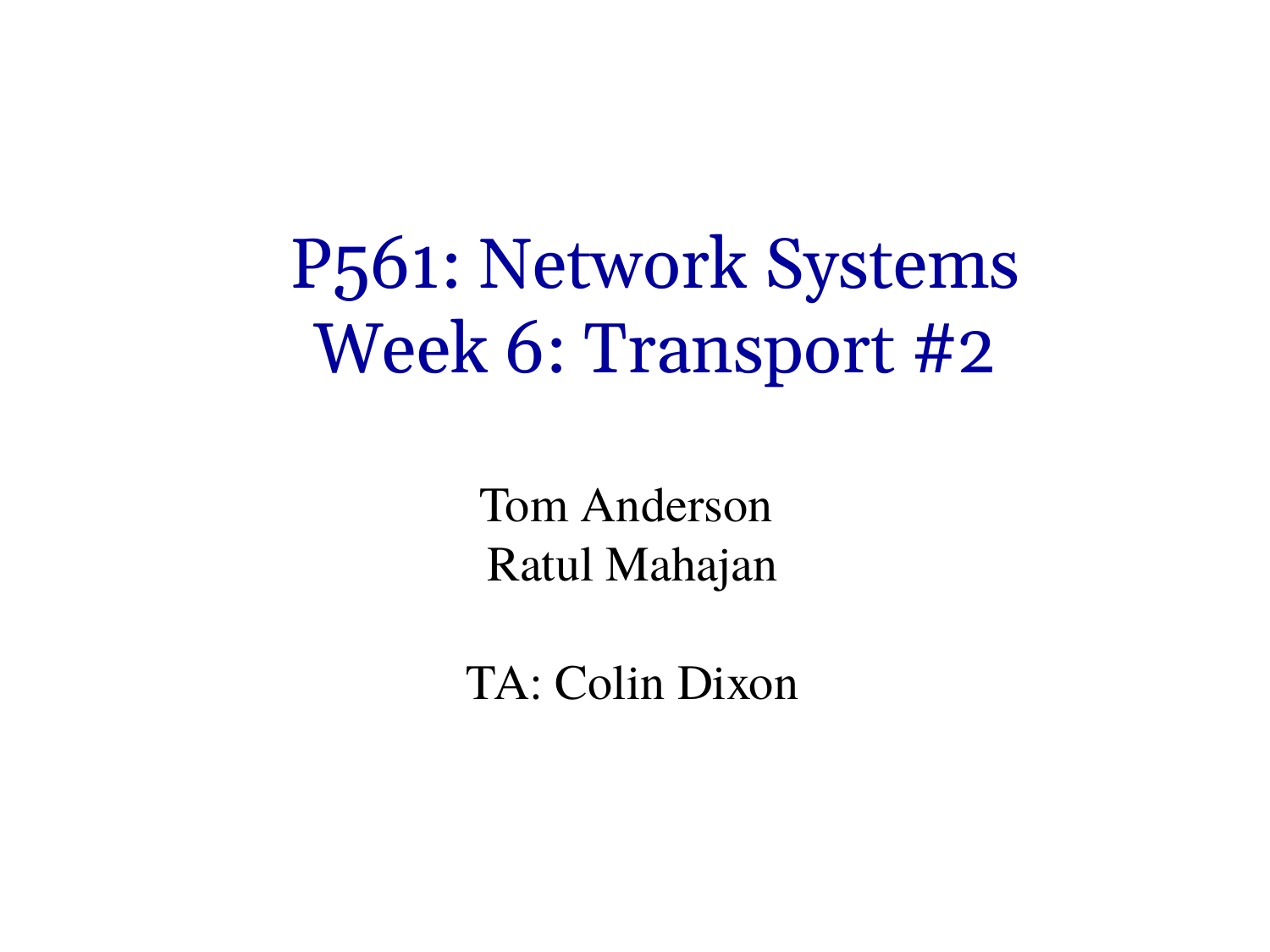

# P561: Network Systems Week 6: Transport #2
Tom Anderson
Ratul Mahajan

TA: Colin Dixon